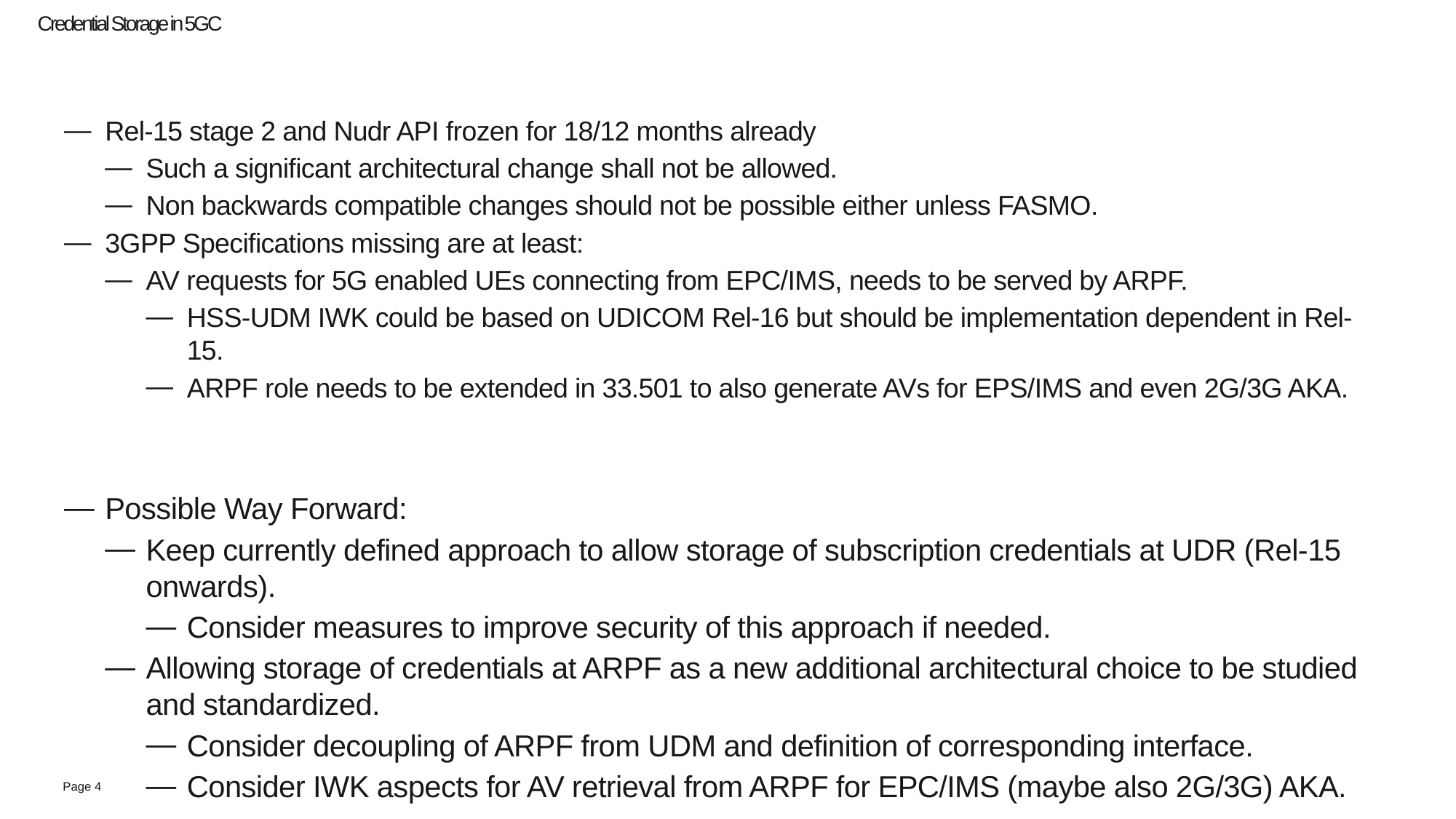

# Credential Storage in 5GC

Rel-15 stage 2 and Nudr API frozen for 18/12 months already
Such a significant architectural change shall not be allowed.
Non backwards compatible changes should not be possible either unless FASMO.
3GPP Specifications missing are at least:
AV requests for 5G enabled UEs connecting from EPC/IMS, needs to be served by ARPF.
HSS-UDM IWK could be based on UDICOM Rel-16 but should be implementation dependent in Rel-15.
ARPF role needs to be extended in 33.501 to also generate AVs for EPS/IMS and even 2G/3G AKA.

Possible Way Forward:
Keep currently defined approach to allow storage of subscription credentials at UDR (Rel-15 onwards).
Consider measures to improve security of this approach if needed.
Allowing storage of credentials at ARPF as a new additional architectural choice to be studied and standardized.
Consider decoupling of ARPF from UDM and definition of corresponding interface.
Consider IWK aspects for AV retrieval from ARPF for EPC/IMS (maybe also 2G/3G) AKA.